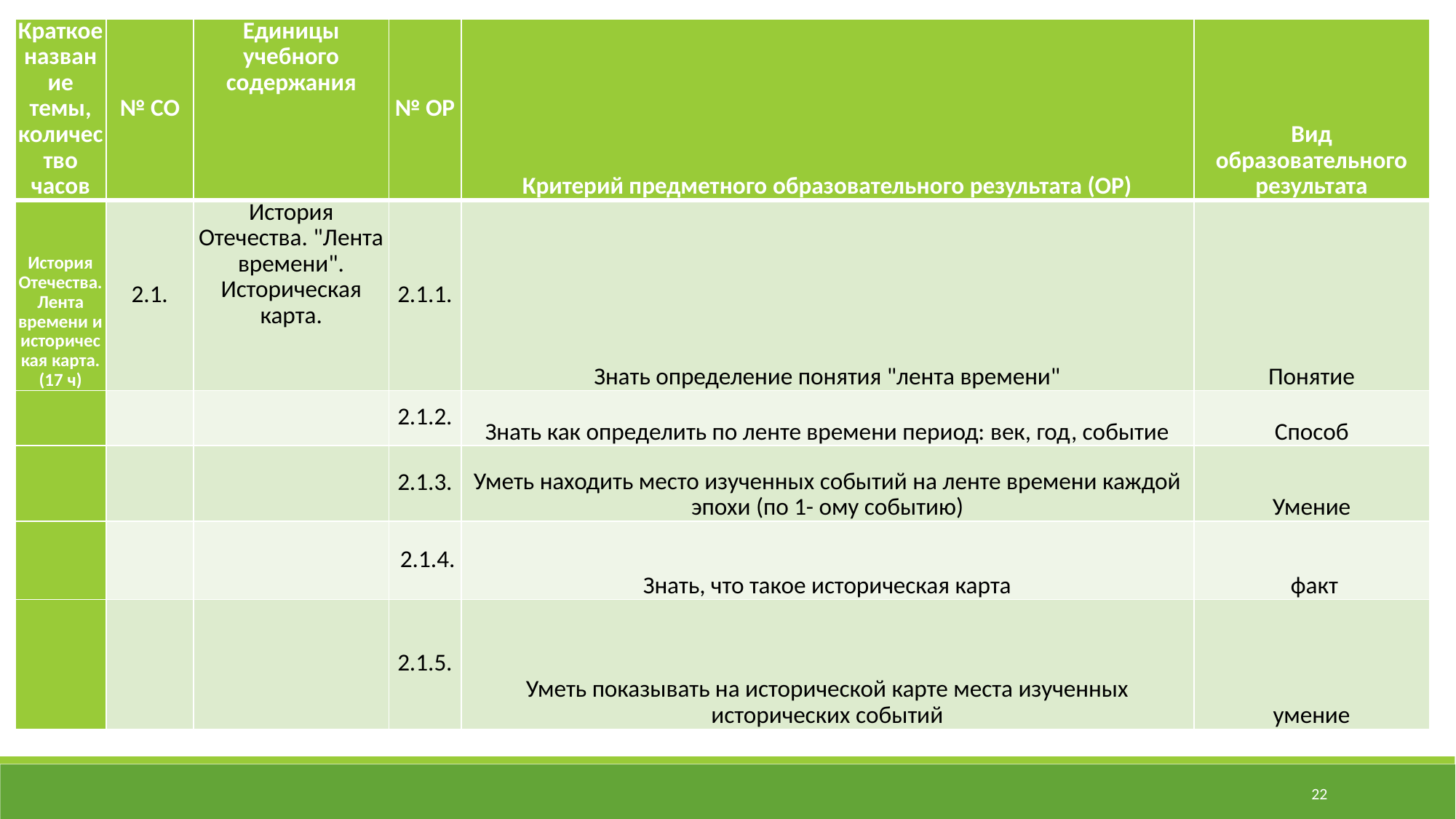

| Краткое название темы, количество часов | № СО | Единицы учебного содержания | № ОР | Критерий предметного образовательного результата (ОР) | Вид образовательного результата |
| --- | --- | --- | --- | --- | --- |
| История Отечества. Лента времени и историческая карта. (17 ч) | 2.1. | История Отечества. "Лента времени". Историческая карта. | 2.1.1. | Знать определение понятия "лента времени" | Понятие |
|  |  |  | 2.1.2. | Знать как определить по ленте времени период: век, год, событие | Способ |
|  |  |  | 2.1.3. | Уметь находить место изученных событий на ленте времени каждой эпохи (по 1- ому событию) | Умение |
|  |  |  | 2.1.4. | Знать, что такое историческая карта | факт |
|  |  |  | 2.1.5. | Уметь показывать на исторической карте места изученных исторических событий | умение |
22